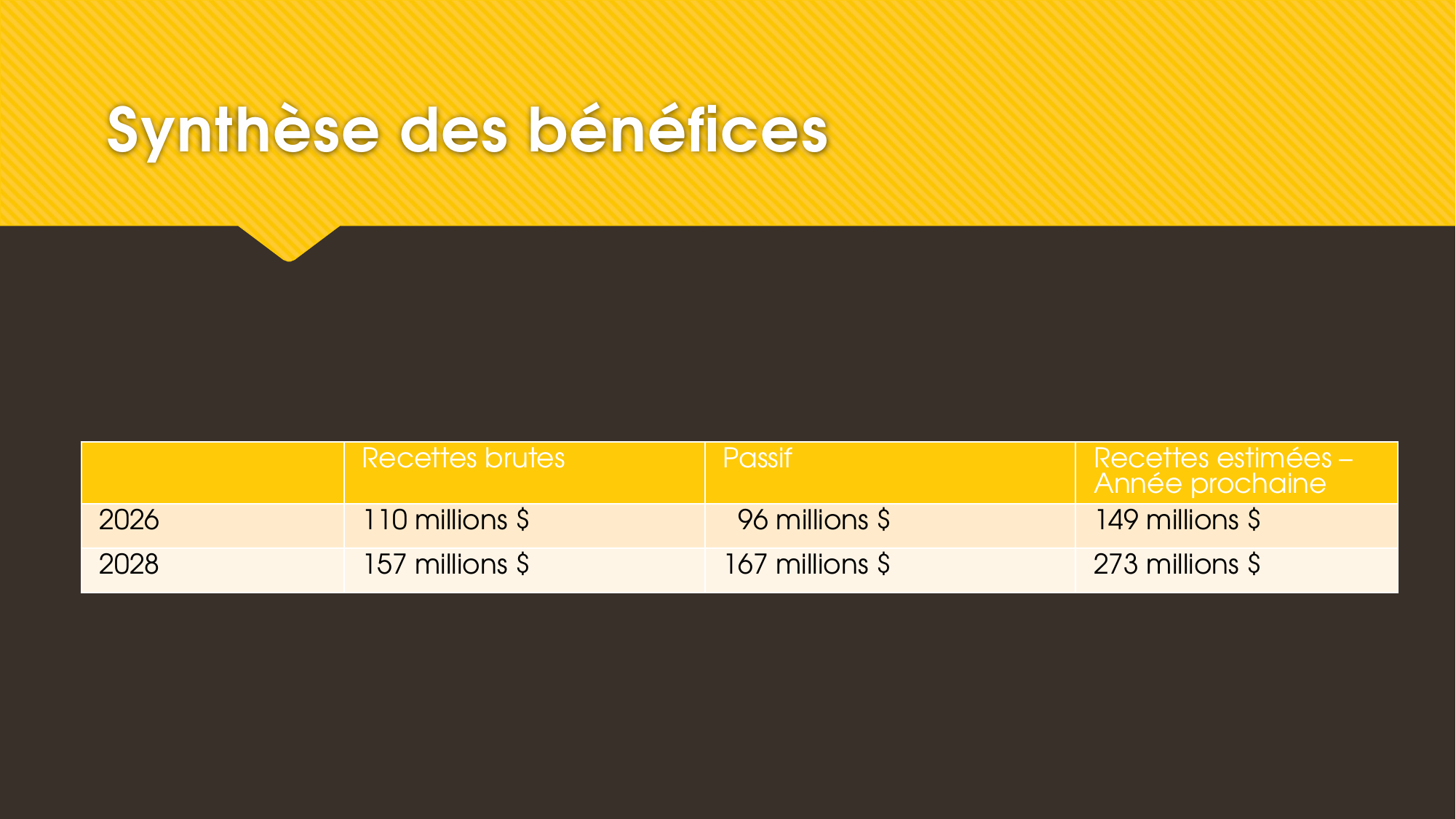

# Synthèse des bénéfices
|  | Recettes brutes | Passif | Recettes estimées – Année prochaine |
| --- | --- | --- | --- |
| 2026 | 110 millions $ | 96 millions $ | 149 millions $ |
| 2028 | 157 millions $ | 167 millions $ | 273 millions $ |